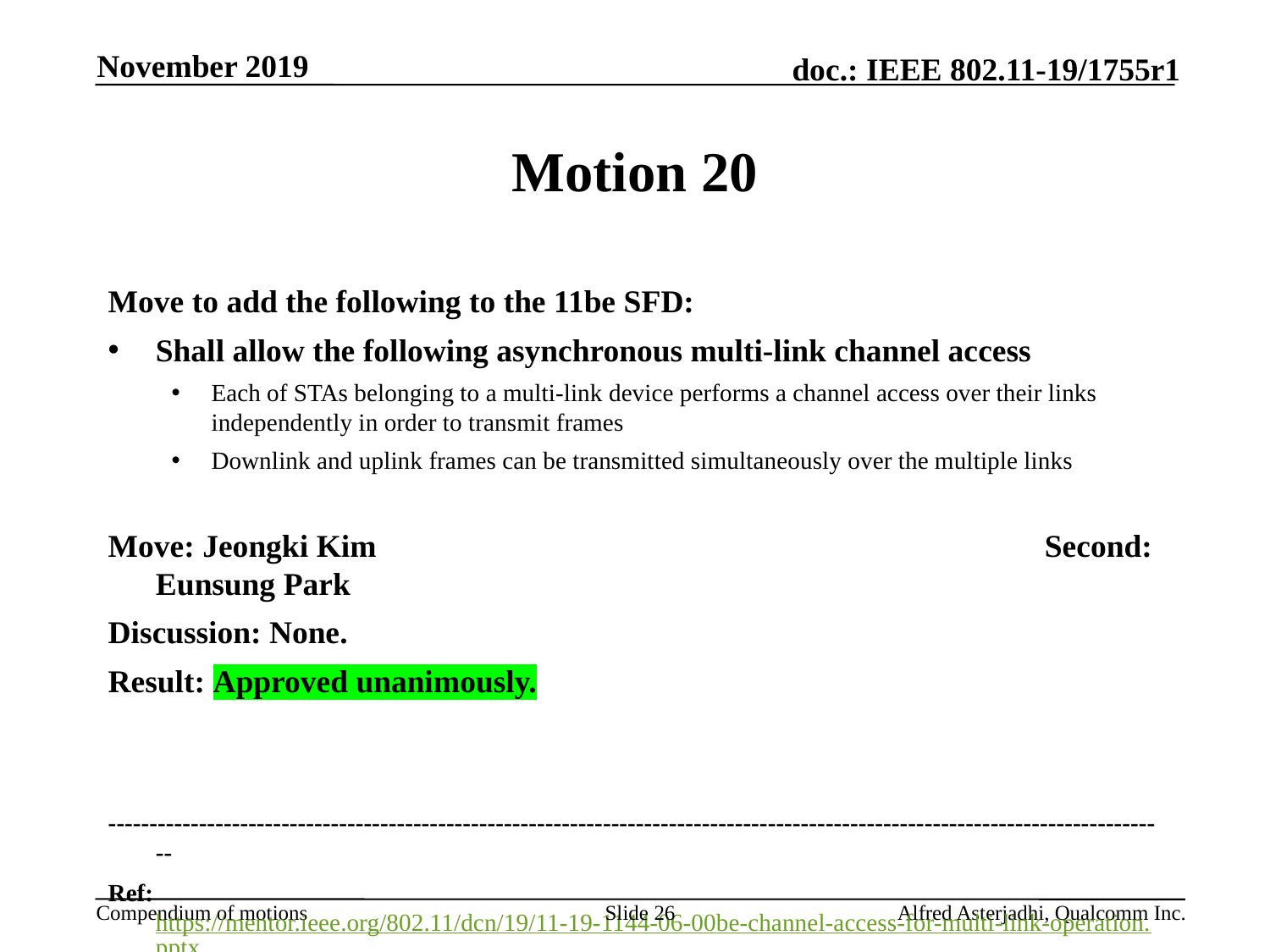

November 2019
# Motion 20
Move to add the following to the 11be SFD:
Shall allow the following asynchronous multi-link channel access
Each of STAs belonging to a multi-link device performs a channel access over their links independently in order to transmit frames
Downlink and uplink frames can be transmitted simultaneously over the multiple links

Move: Jeongki Kim						Second: Eunsung Park
Discussion: None.
Result: Approved unanimously.

---------------------------------------------------------------------------------------------------------------------------------
Ref: https://mentor.ieee.org/802.11/dcn/19/11-19-1144-06-00be-channel-access-for-multi-link-operation.pptx

Slide 26
Alfred Asterjadhi, Qualcomm Inc.